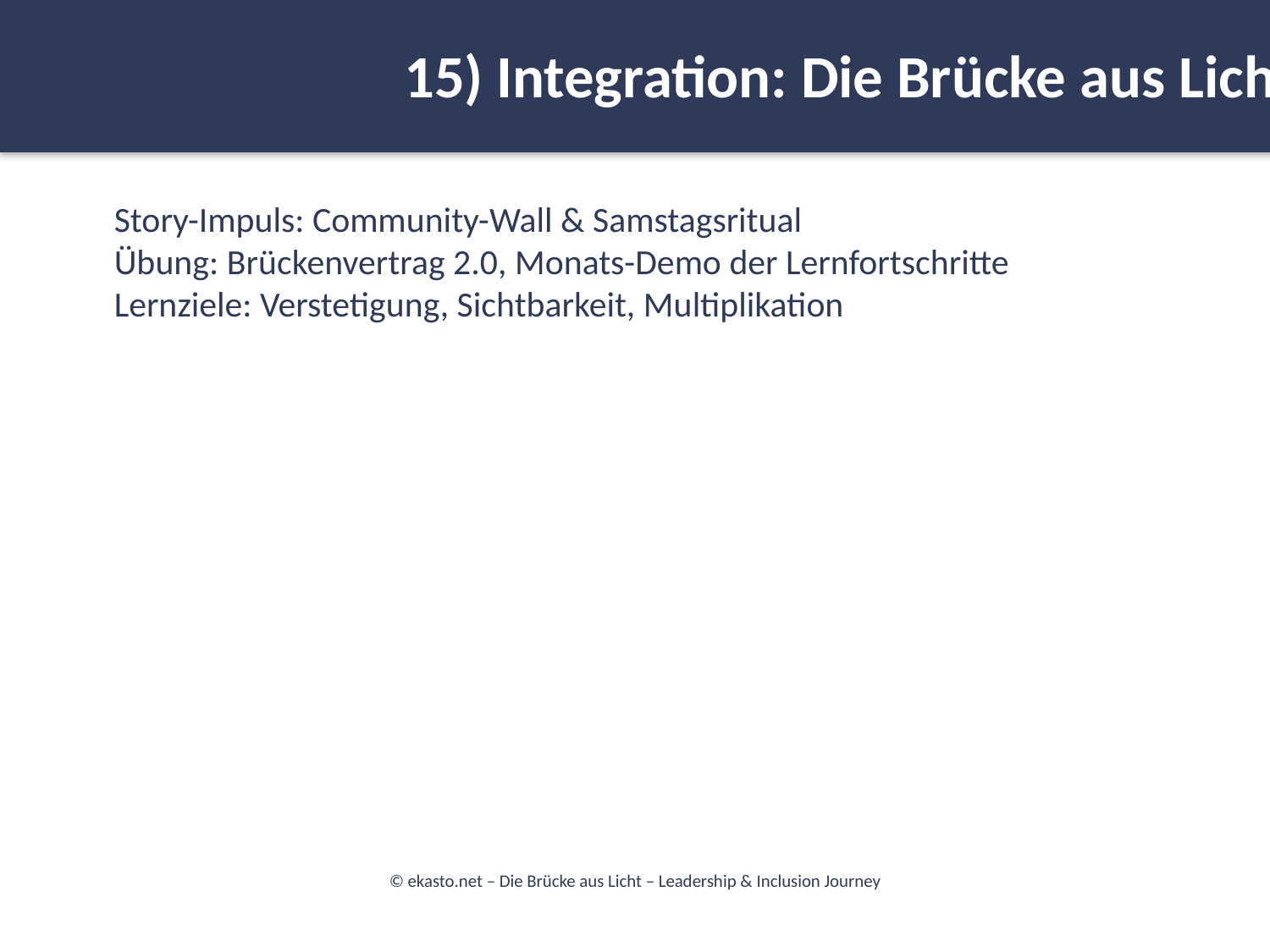

15) Integration: Die Brücke aus Licht
#
Story-Impuls: Community-Wall & Samstagsritual
Übung: Brückenvertrag 2.0, Monats-Demo der Lernfortschritte
Lernziele: Verstetigung, Sichtbarkeit, Multiplikation
© ekasto.net – Die Brücke aus Licht – Leadership & Inclusion Journey